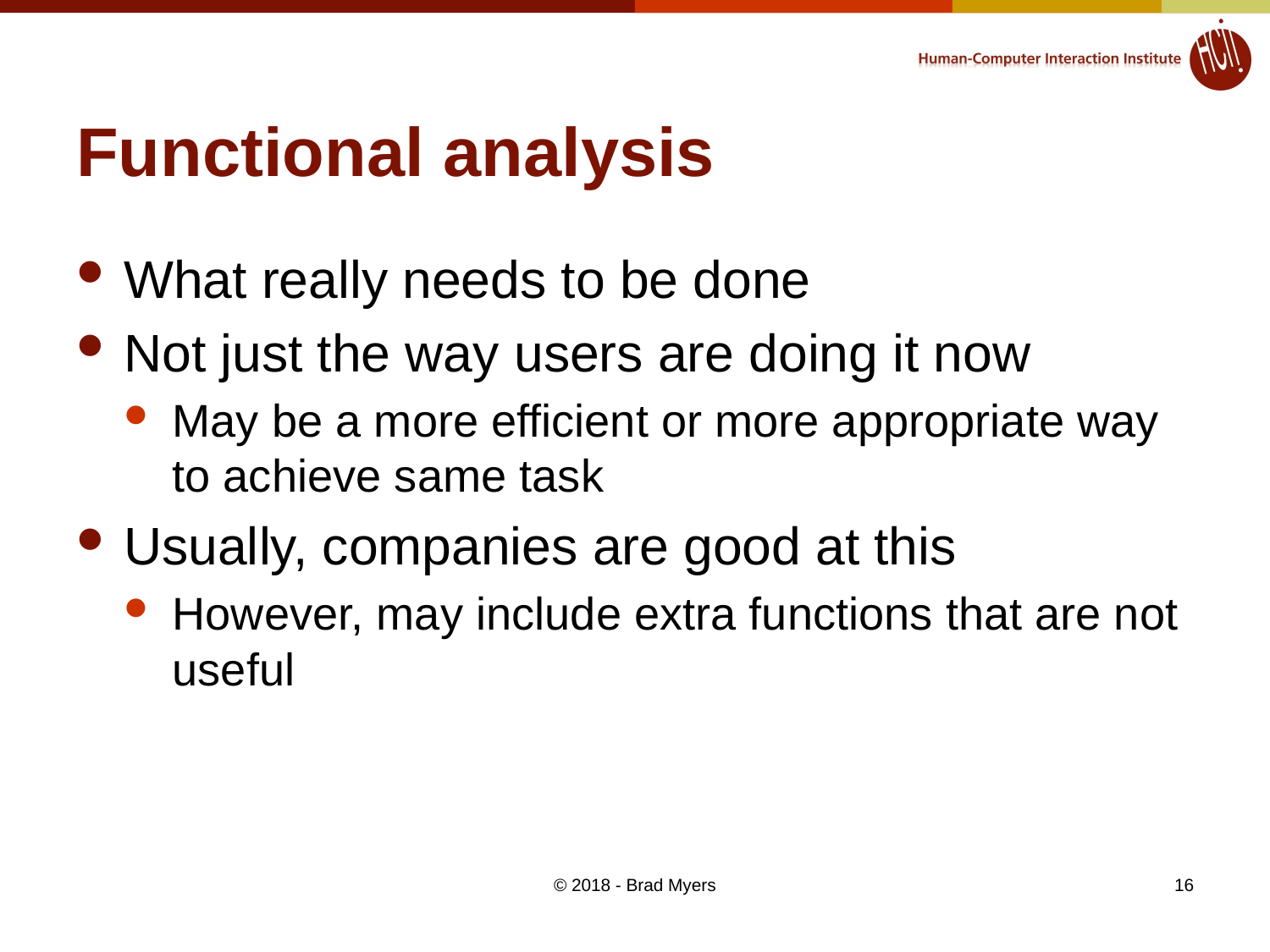

# Functional analysis
What really needs to be done
Not just the way users are doing it now
May be a more efficient or more appropriate way to achieve same task
Usually, companies are good at this
However, may include extra functions that are not useful
© 2018 - Brad Myers
16